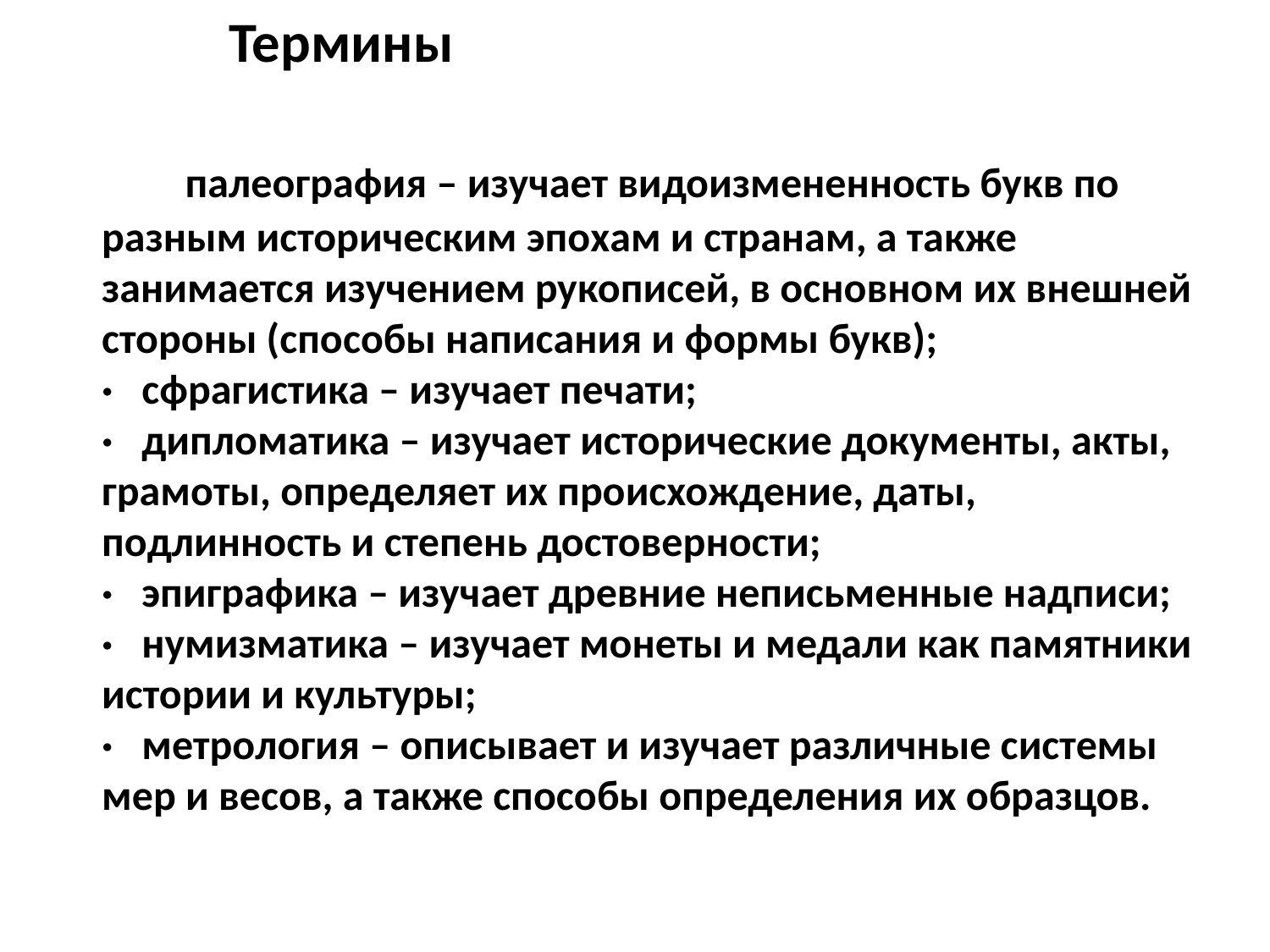

Термины                                                                                                                                                         палеография – изучает видоизмененность букв по разным историческим эпохам и странам, а также занимается изучением рукописей, в основном их внешней стороны (способы написания и формы букв);
·   сфрагистика – изучает печати;
·   дипломатика – изучает исторические документы, акты, грамоты, определяет их происхождение, даты, подлинность и степень достоверности;
·   эпиграфика – изучает древние неписьменные надписи;
·   нумизматика – изучает монеты и медали как памятники истории и культуры;
·   метрология – описывает и изучает различные системы мер и весов, а также способы определения их образцов.